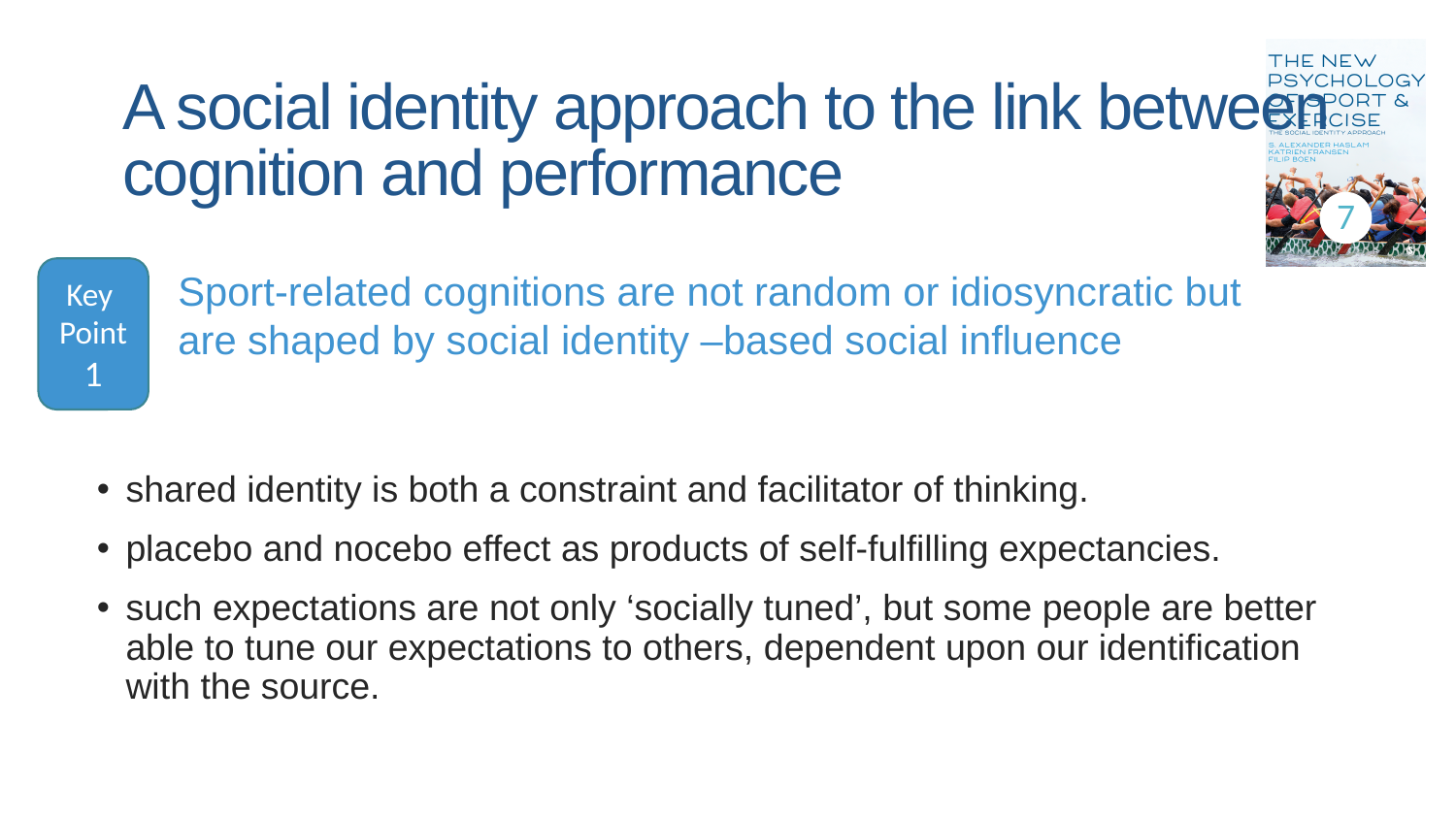

# A social identity approach to the link between cognition and performance
7
Key
Point
1
Sport-related cognitions are not random or idiosyncratic but are shaped by social identity –based social influence
shared identity is both a constraint and facilitator of thinking.
placebo and nocebo effect as products of self-fulfilling expectancies.
such expectations are not only ‘socially tuned’, but some people are better able to tune our expectations to others, dependent upon our identification with the source.